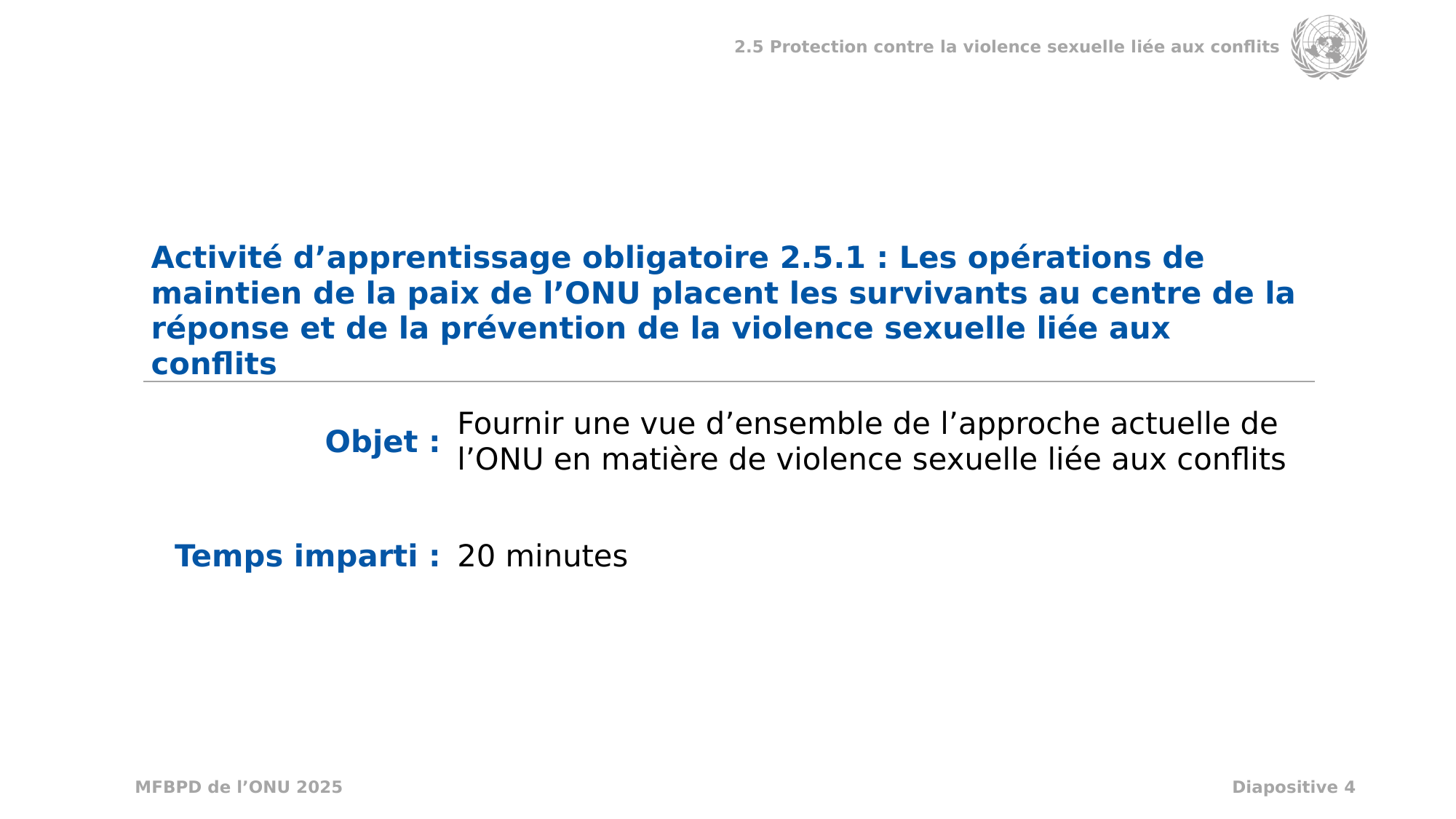

| Activité d’apprentissage obligatoire 2.5.1 : Les opérations de maintien de la paix de l’ONU placent les survivants au centre de la réponse et de la prévention de la violence sexuelle liée aux conflits |  |
| --- | --- |
| Objet : | Fournir une vue d’ensemble de l’approche actuelle de l’ONU en matière de violence sexuelle liée aux conflits |
| Temps imparti : | 20 minutes |